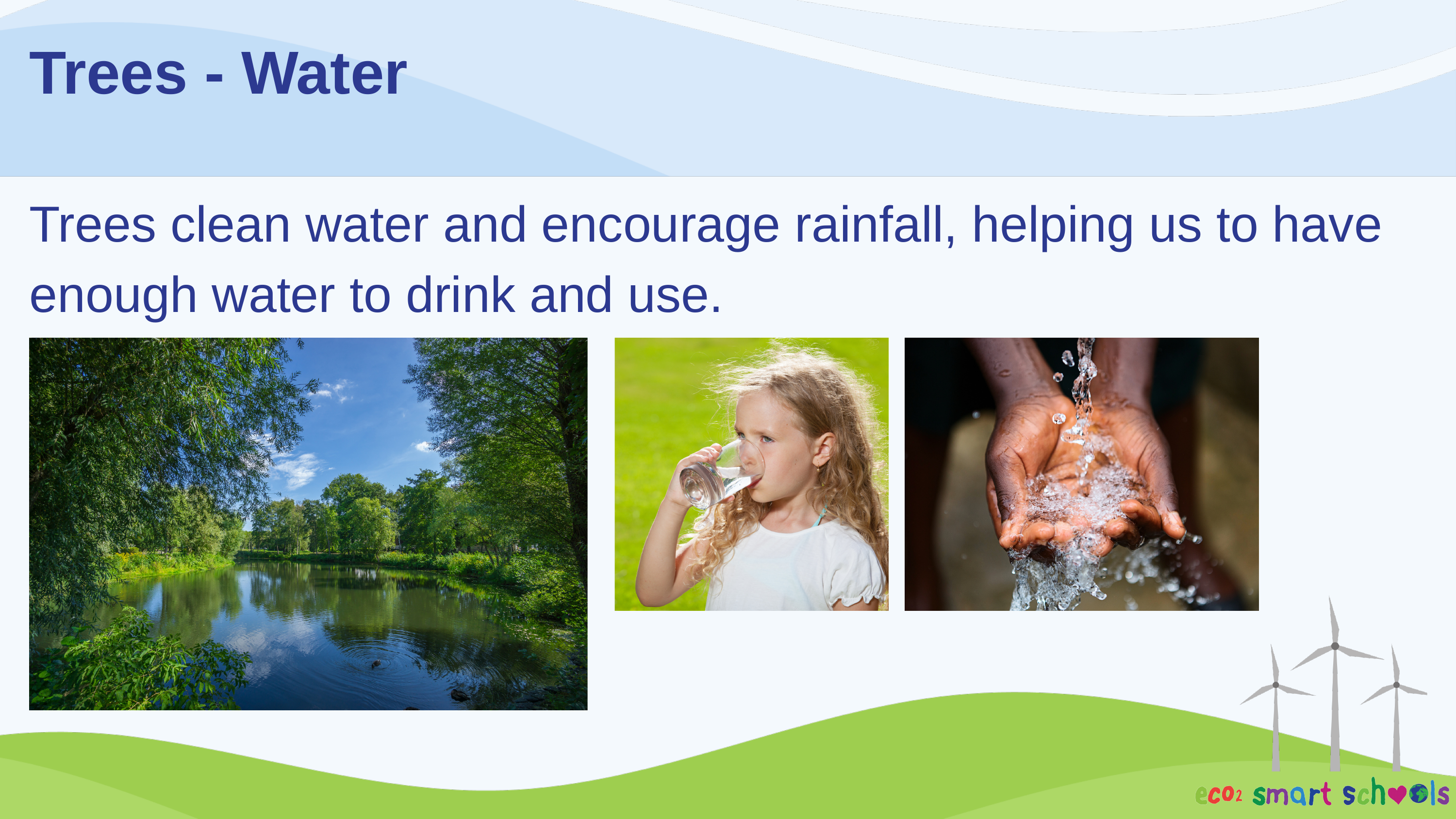

Trees - Water
Trees clean water and encourage rainfall, helping us to have enough water to drink and use.